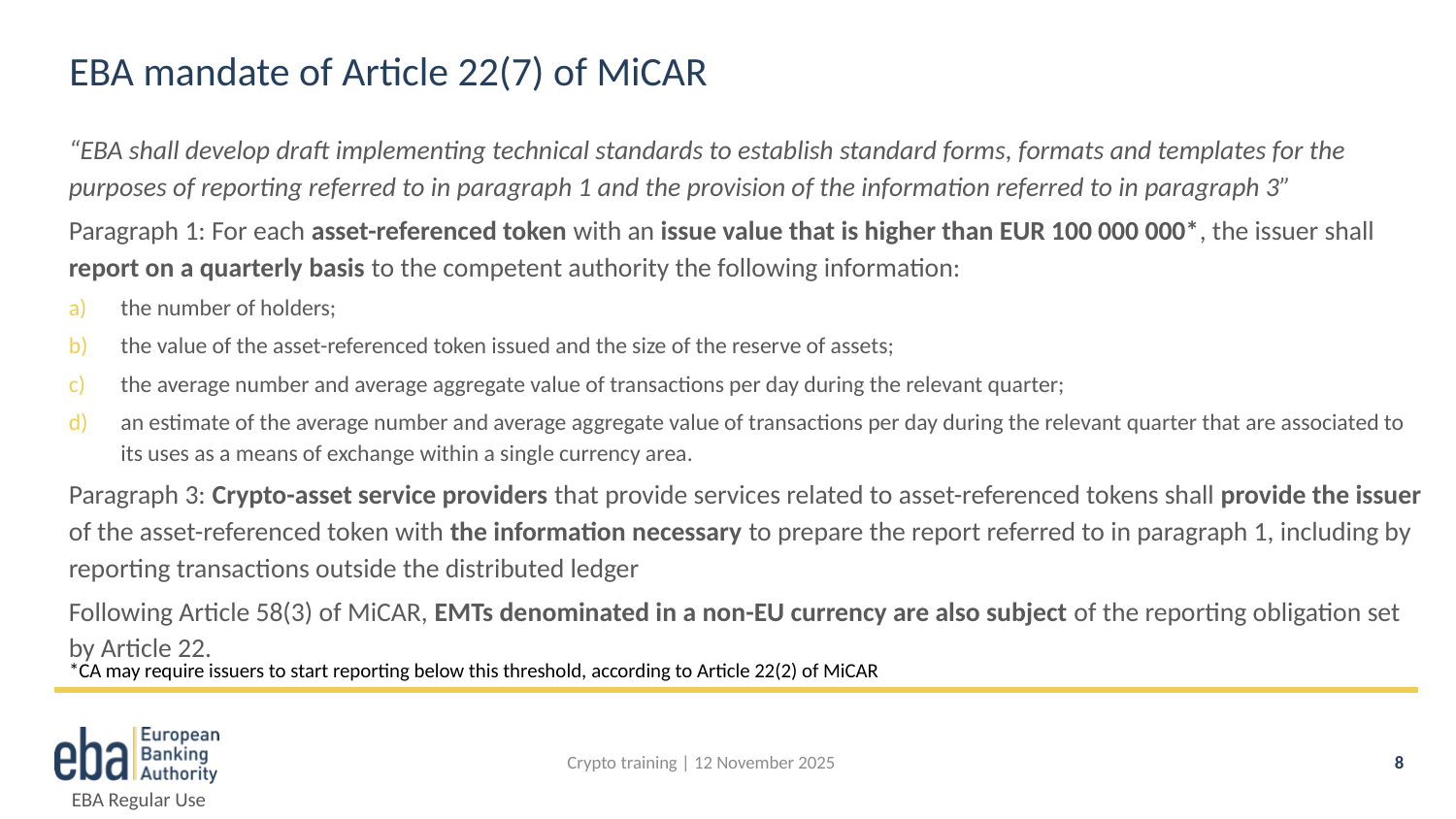

# EBA mandate of Article 22(7) of MiCAR

“EBA shall develop draft implementing technical standards to establish standard forms, formats and templates for the purposes of reporting referred to in paragraph 1 and the provision of the information referred to in paragraph 3”
Paragraph 1: For each asset-referenced token with an issue value that is higher than EUR 100 000 000*, the issuer shall report on a quarterly basis to the competent authority the following information:
the number of holders;
the value of the asset-referenced token issued and the size of the reserve of assets;
the average number and average aggregate value of transactions per day during the relevant quarter;
an estimate of the average number and average aggregate value of transactions per day during the relevant quarter that are associated to its uses as a means of exchange within a single currency area.
Paragraph 3: Crypto-asset service providers that provide services related to asset-referenced tokens shall provide the issuer of the asset-referenced token with the information necessary to prepare the report referred to in paragraph 1, including by reporting transactions outside the distributed ledger
Following Article 58(3) of MiCAR, EMTs denominated in a non-EU currency are also subject of the reporting obligation set by Article 22.

*CA may require issuers to start reporting below this threshold, according to Article 22(2) of MiCAR

Crypto training | 12 November 2025
8